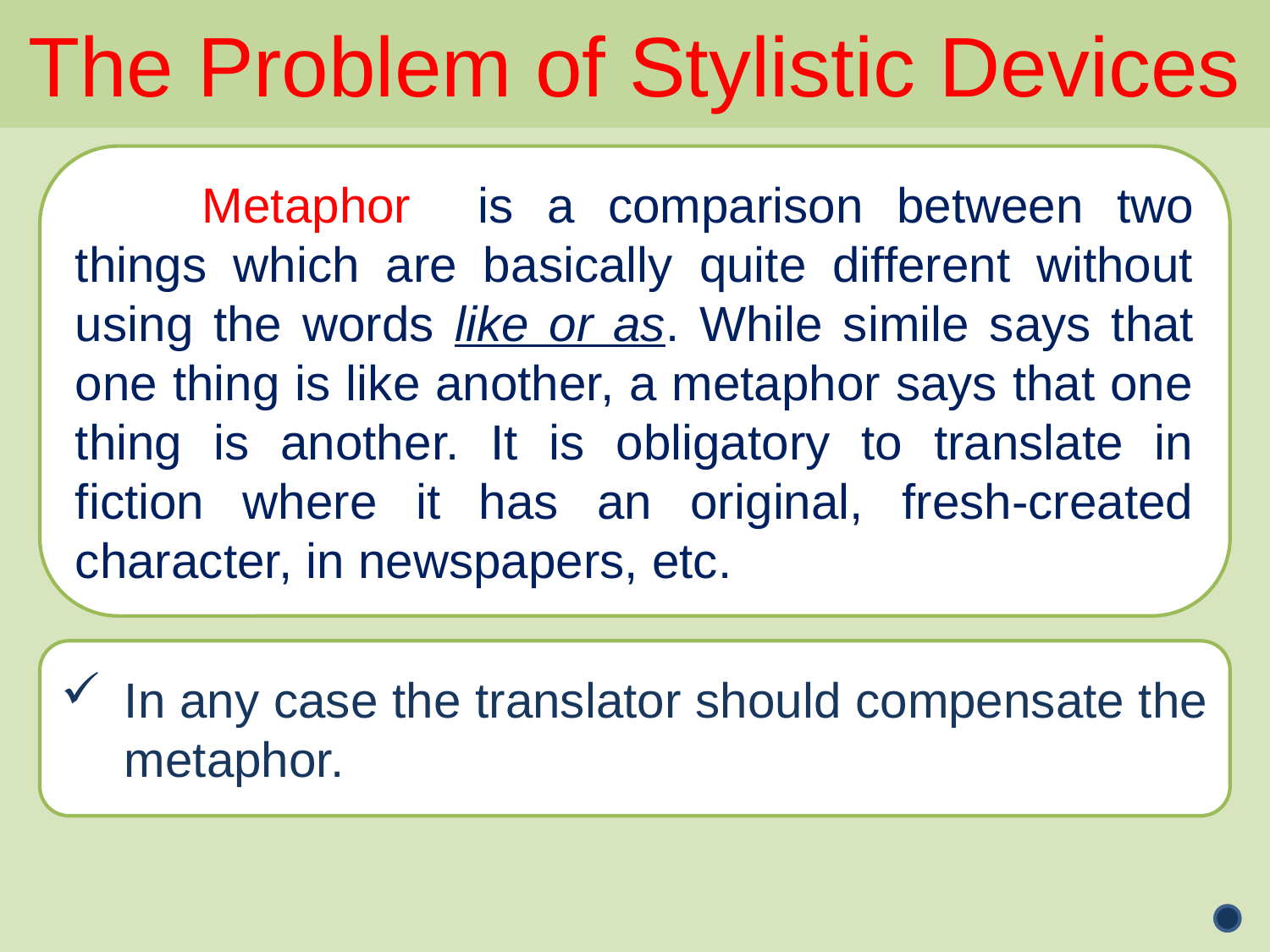

The Problem of Stylistic Devices
	Metaphor  is a comparison between two things which are basically quite different without using the words like or as. While simile says that one thing is like another, a metaphor says that one thing is another. It is obligatory to translate in fiction where it has an original, fresh-created character, in newspapers, etc.
In any case the translator should compensate the metaphor.